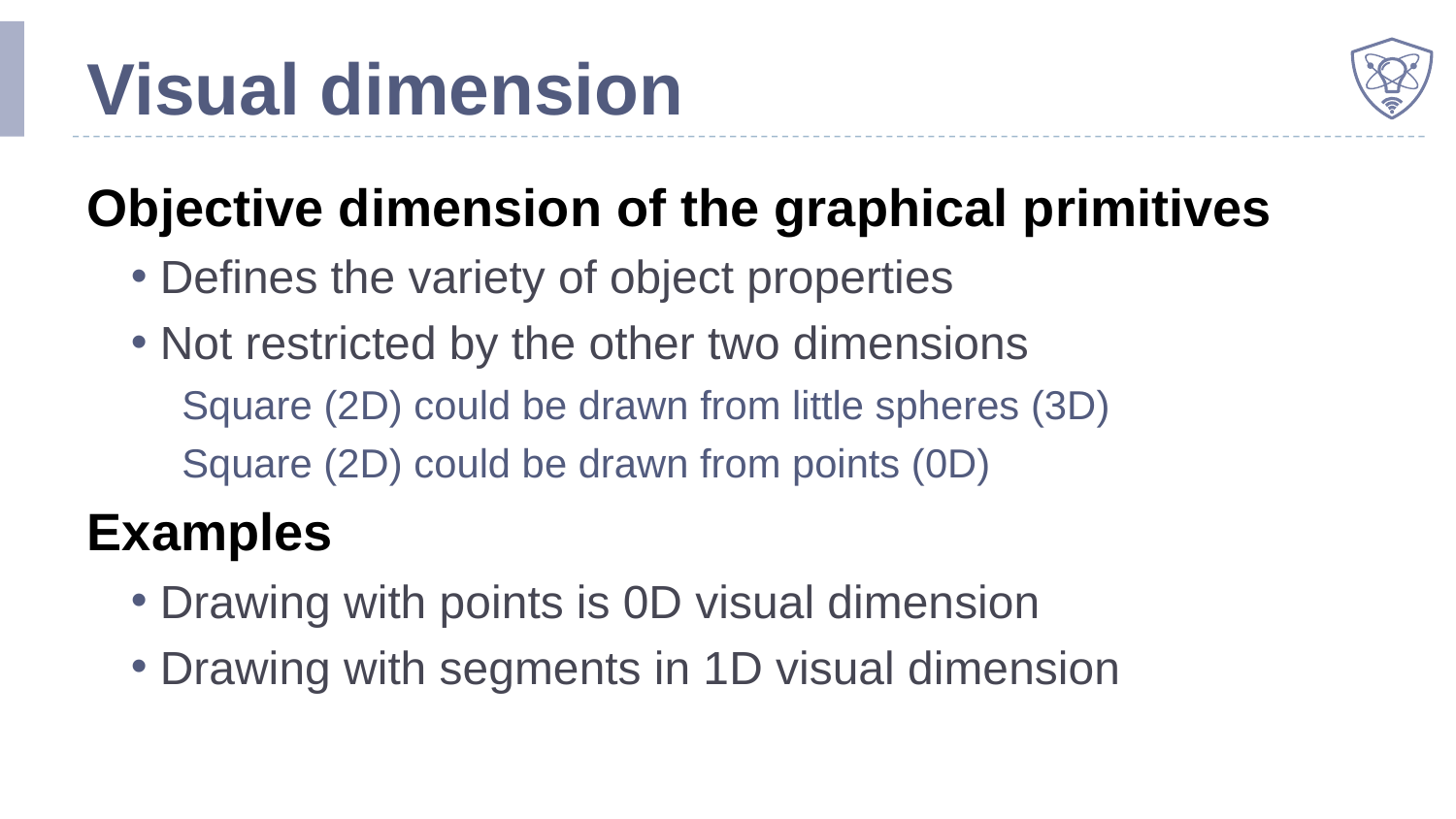

# Visual dimension
Objective dimension of the graphical primitives
Defines the variety of object properties
Not restricted by the other two dimensions
Square (2D) could be drawn from little spheres (3D)
Square (2D) could be drawn from points (0D)
Examples
Drawing with points is 0D visual dimension
Drawing with segments in 1D visual dimension